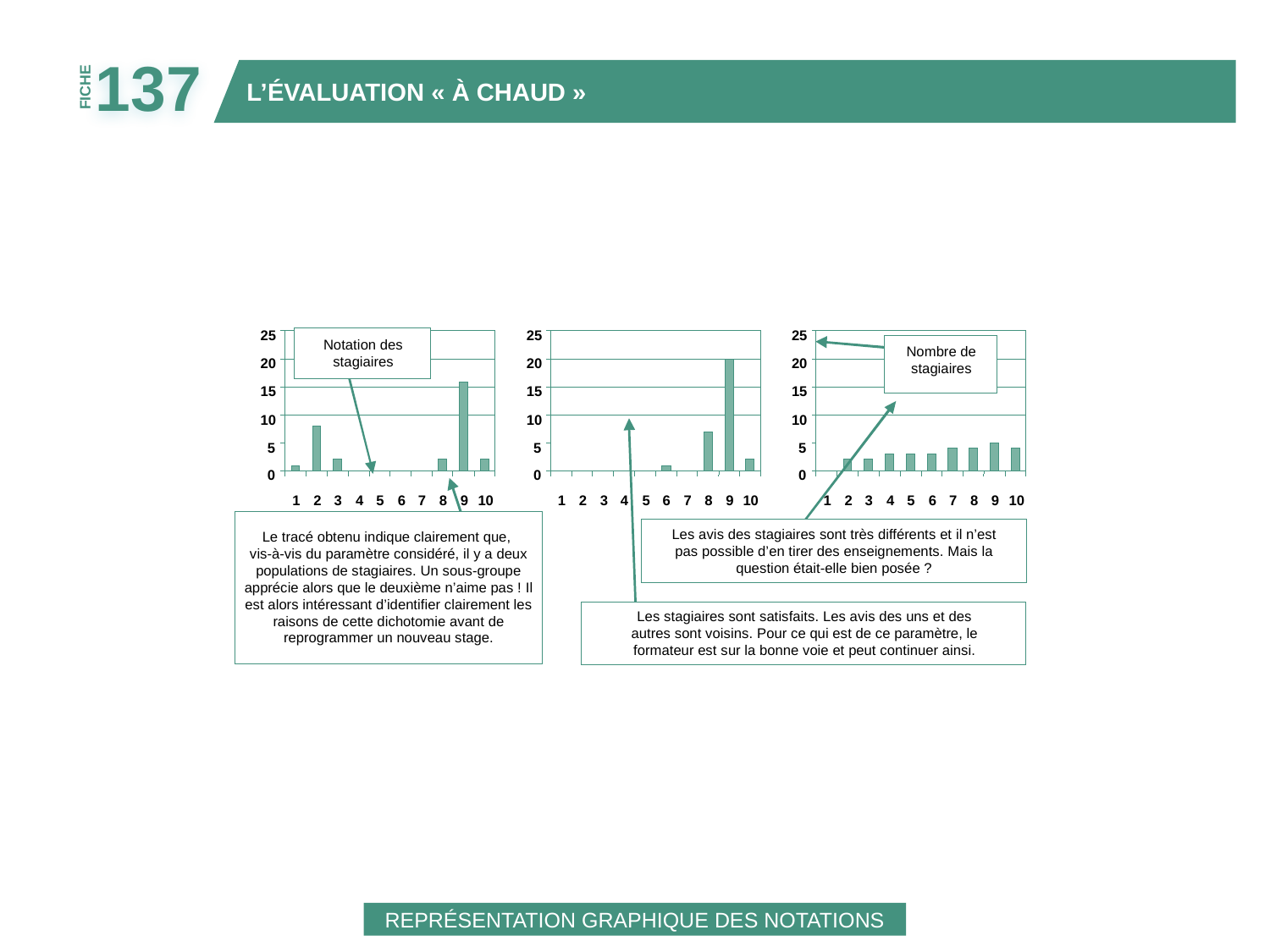

137

L’ÉVALUATION « À CHAUD »
FICHE
25
25
25

Notation des
stagiaires

Nombre de
stagiaires
20
20
20

15
15
15

10
10
10

5
5
5

0
0
0

1
2
3
4
5
6
7
8
9
10
1
2
3
4
5
6
7
8
9
10
1
2
3
4
5
6
7
8
9
10

Les avis des stagiaires sont très différents et il n’est
pas possible d’en tirer des enseignements. Mais la
question était-elle bien posée ?
Le tracé obtenu indique clairement que,
vis-à-vis du paramètre considéré, il y a deux populations de stagiaires. Un sous-groupe apprécie alors que le deuxième n’aime pas ! Il est alors intéressant d’identifier clairement les raisons de cette dichotomie avant de reprogrammer un nouveau stage.

Les stagiaires sont satisfaits. Les avis des uns et des
autres sont voisins. Pour ce qui est de ce paramètre, le
formateur est sur la bonne voie et peut continuer ainsi.
REPRÉSENTATION GRAPHIQUE DES NOTATIONS